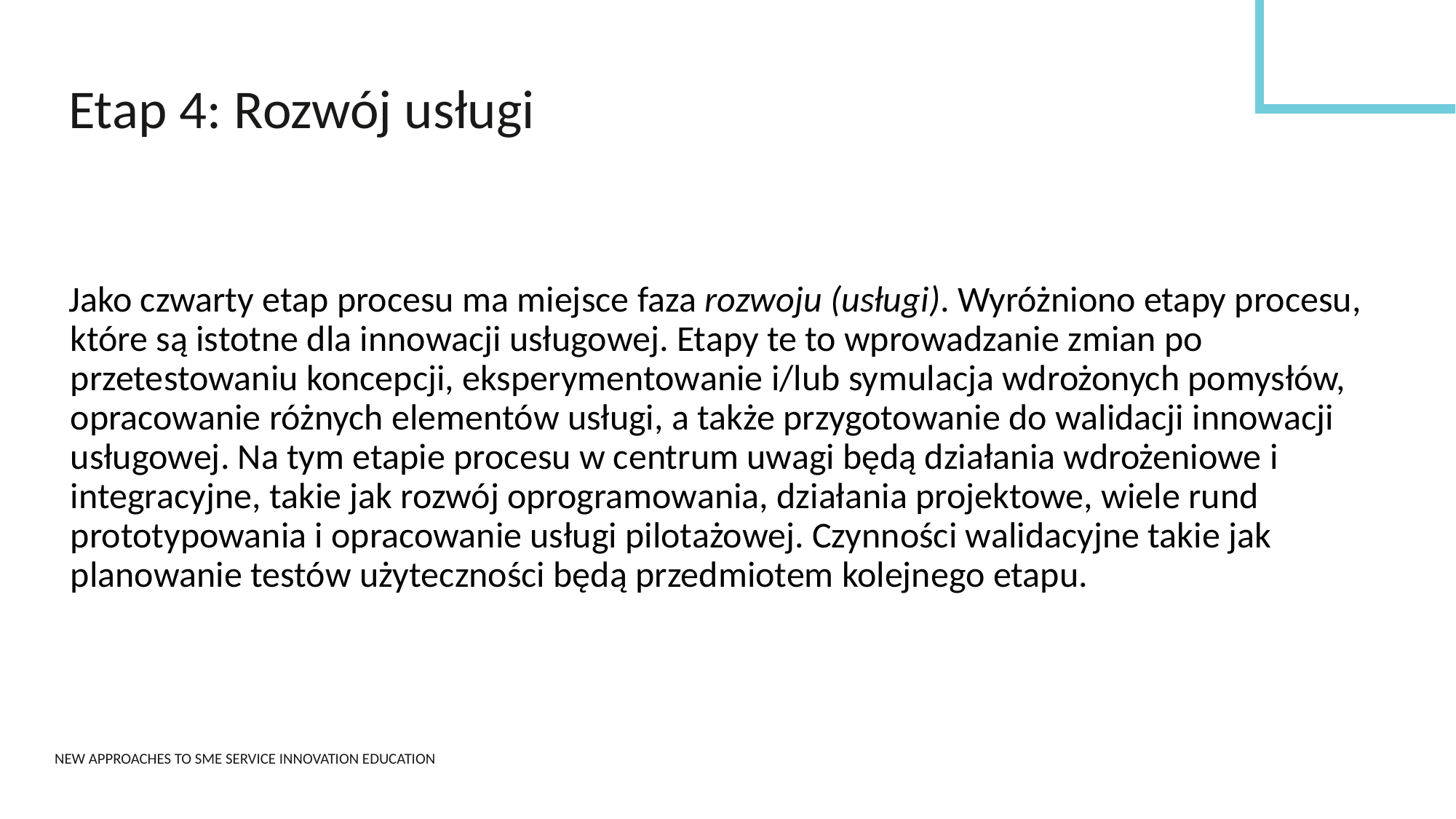

Etap 4: Rozwój usługi
Jako czwarty etap procesu ma miejsce faza rozwoju (usługi). Wyróżniono etapy procesu, które są istotne dla innowacji usługowej. Etapy te to wprowadzanie zmian po przetestowaniu koncepcji, eksperymentowanie i/lub symulacja wdrożonych pomysłów, opracowanie różnych elementów usługi, a także przygotowanie do walidacji innowacji usługowej. Na tym etapie procesu w centrum uwagi będą działania wdrożeniowe i integracyjne, takie jak rozwój oprogramowania, działania projektowe, wiele rund prototypowania i opracowanie usługi pilotażowej. Czynności walidacyjne takie jak planowanie testów użyteczności będą przedmiotem kolejnego etapu.